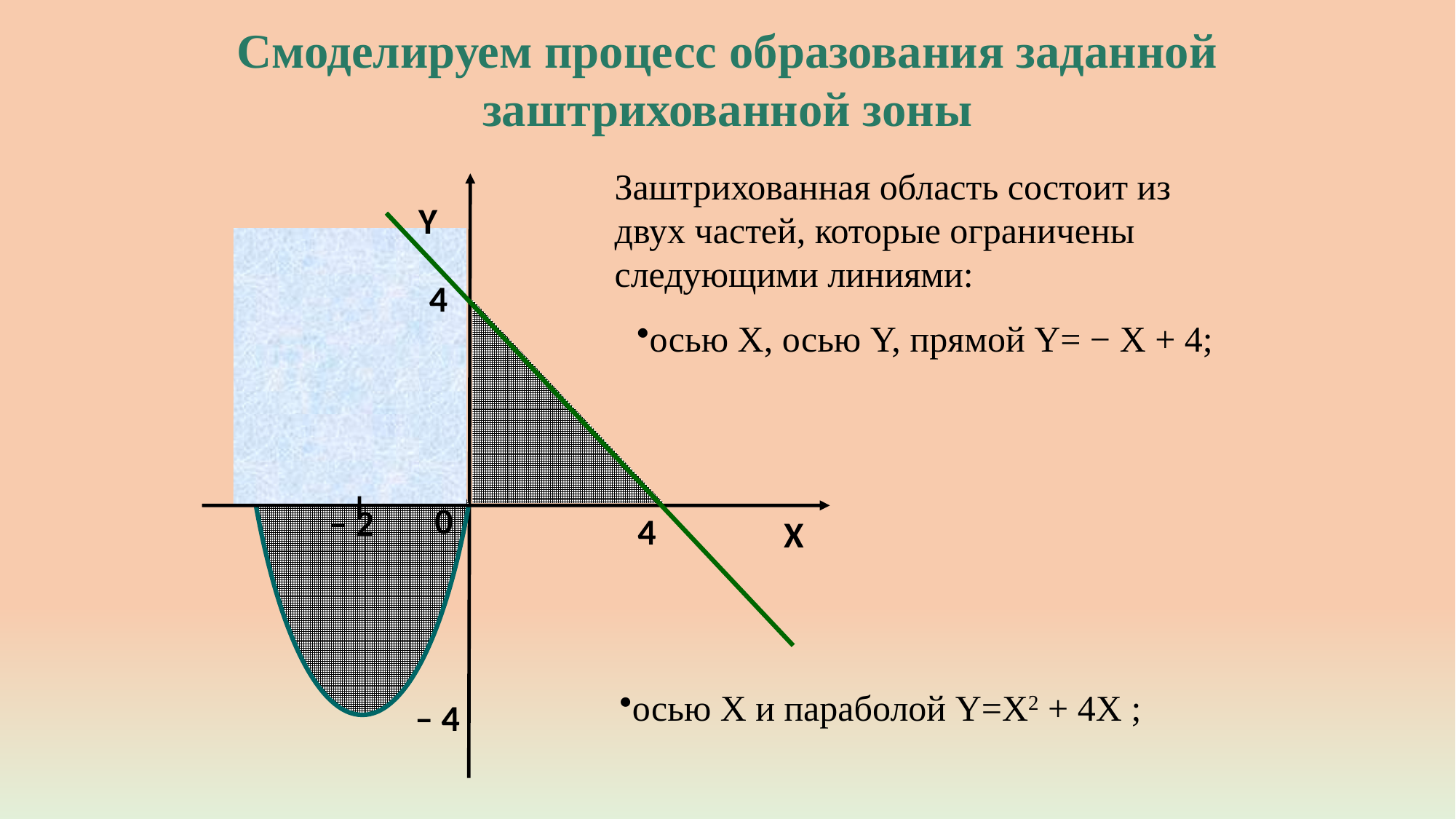

Смоделируем процесс образования заданной заштрихованной зоны
Заштрихованная область состоит из двух частей, которые ограничены следующими линиями:

Y

4

осью X, осью Y, прямой Y= − X + 4;
0
– 2

4

X
осью X и параболой Y=X2 + 4X ;
– 4